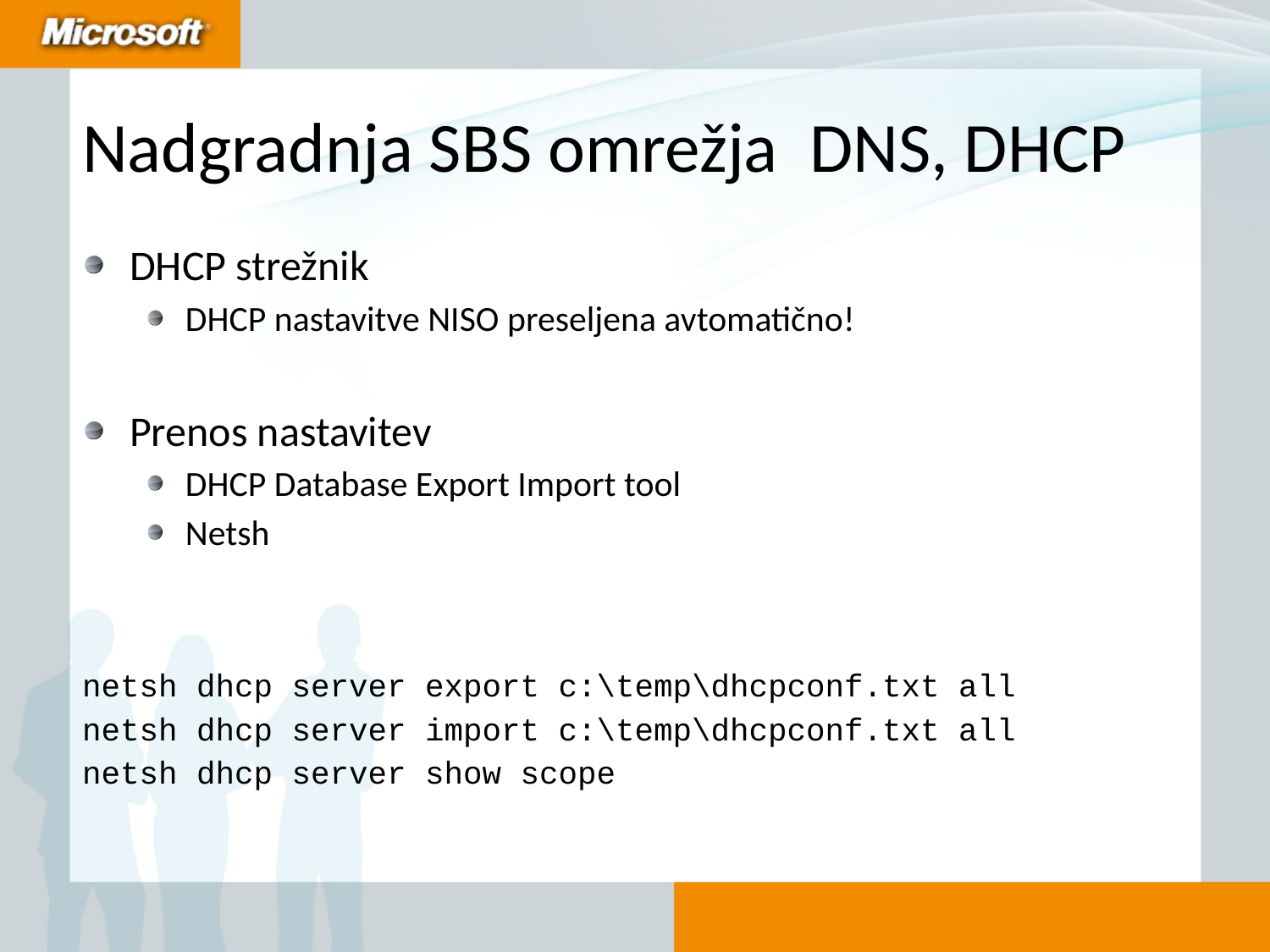

# Nadgradnja SBS omrežja  DNS, DHCP
DHCP strežnik
DHCP nastavitve NISO preseljena avtomatično!

Prenos nastavitev
DHCP Database Export Import tool
Netsh

netsh dhcp server export c:\temp\dhcpconf.txt all
netsh dhcp server import c:\temp\dhcpconf.txt all
netsh dhcp server show scope